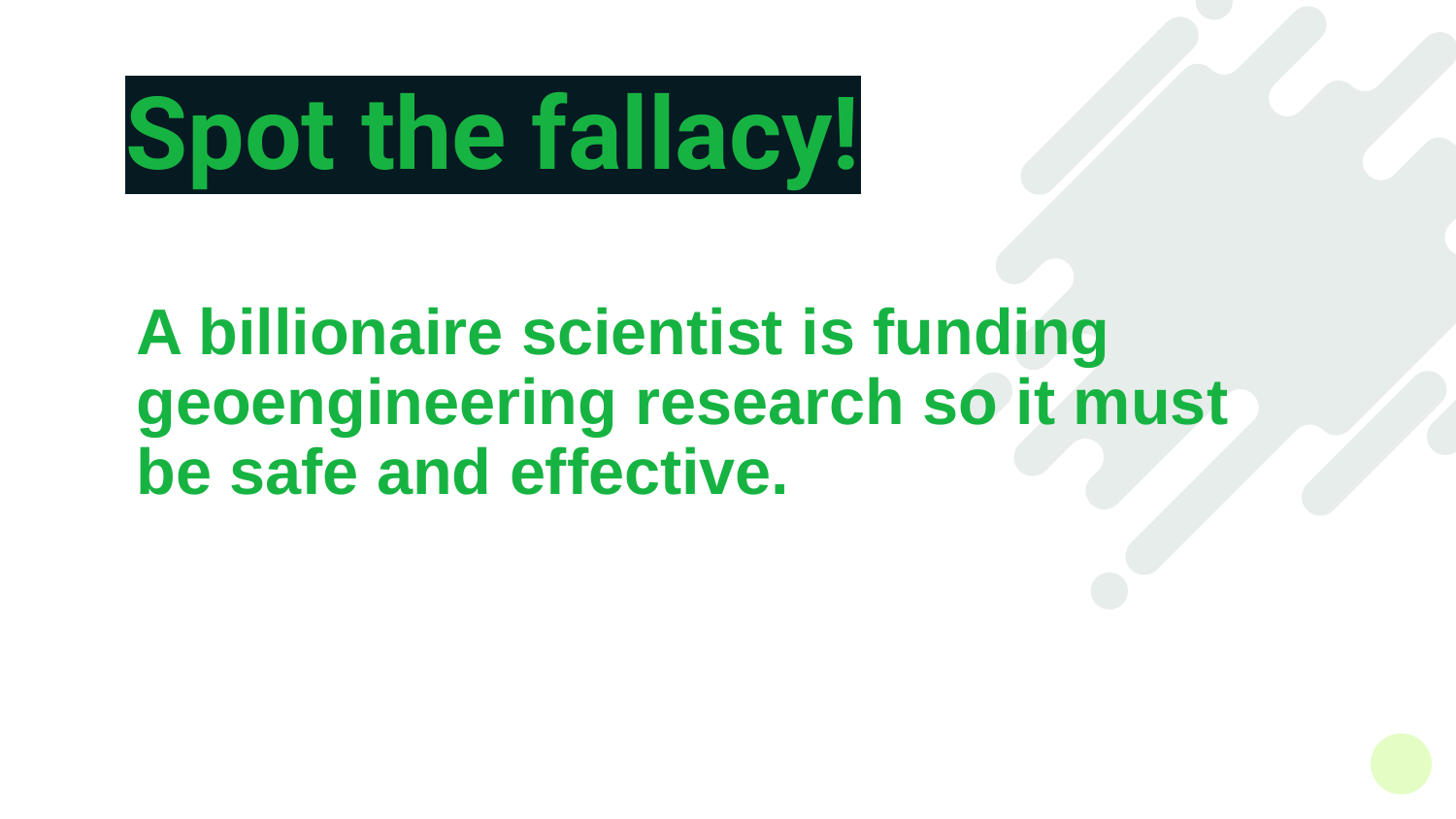

Spot the fallacy!
# Types of fallacy

A billionaire scientist is funding geoengineering research so it must be safe and effective.